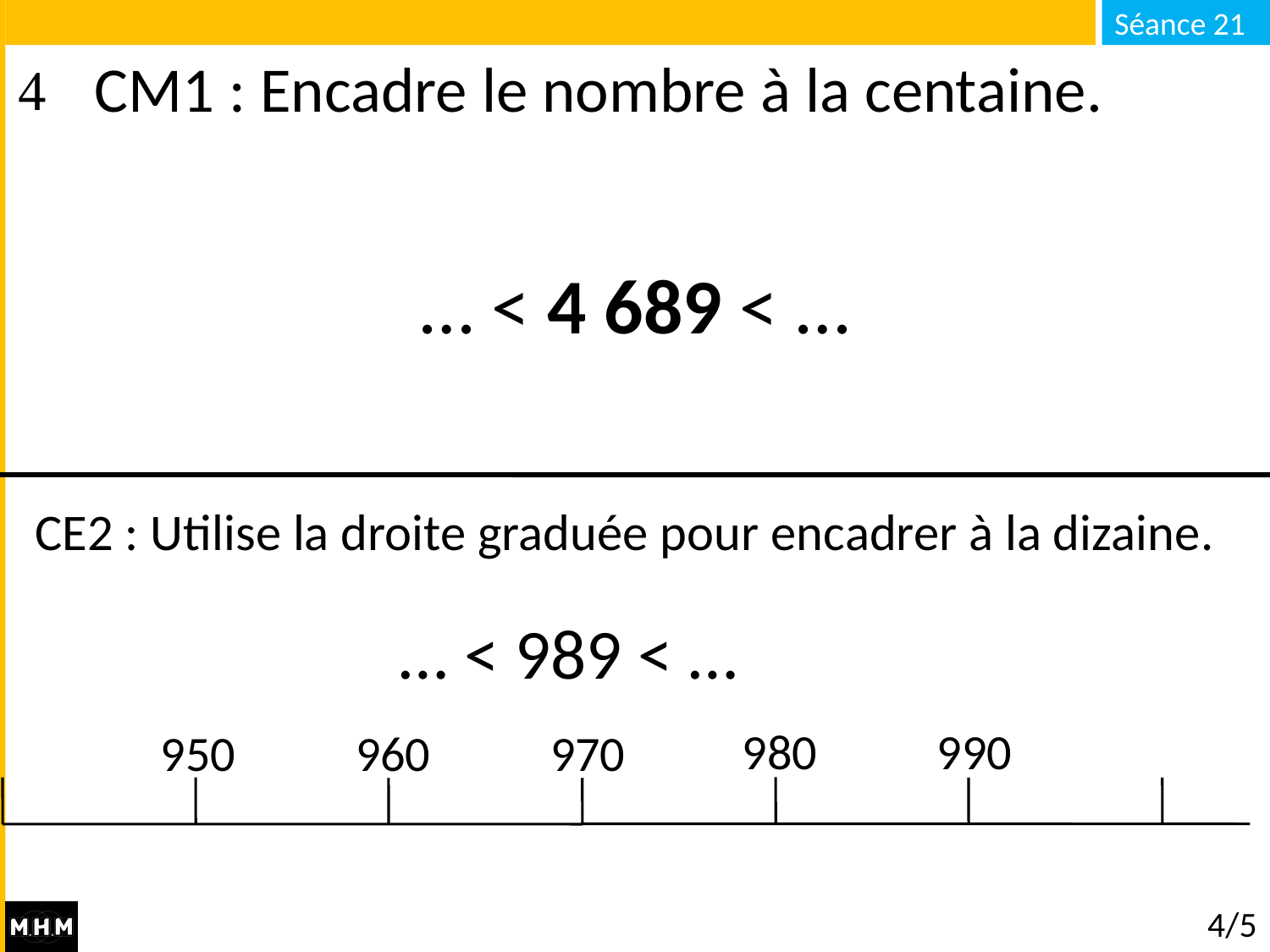

CM1 : Encadre le nombre à la centaine.
… < 4 689 < …

# CE2 : Utilise la droite graduée pour encadrer à la dizaine.
… < 989 < …
980
990
950
960
970
4/5